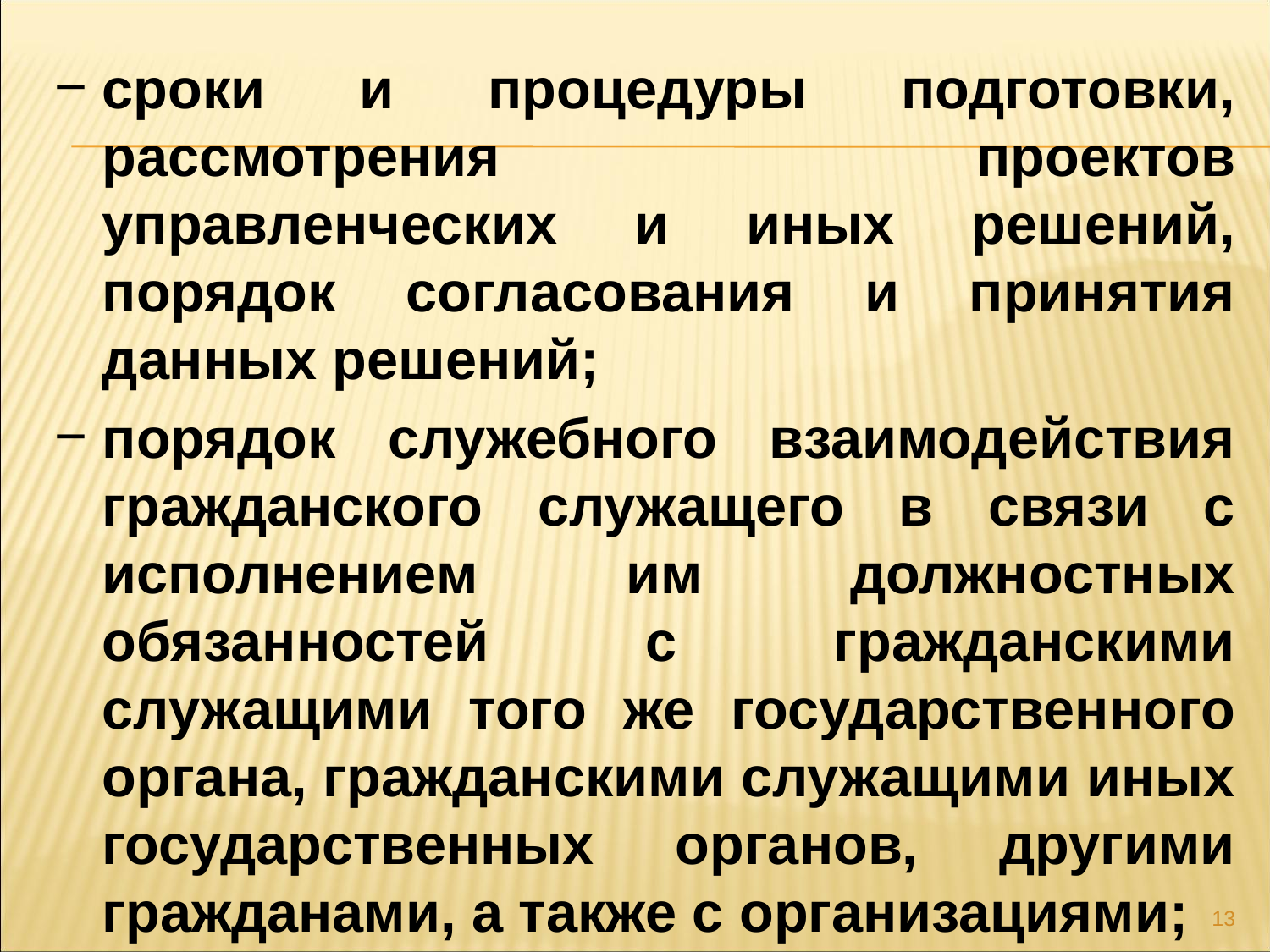

сроки и процедуры подготовки, рассмотрения проектов управленческих и иных решений, порядок согласования и принятия данных решений;
порядок служебного взаимодействия гражданского служащего в связи с исполнением им должностных обязанностей с гражданскими служащими того же государственного органа, гражданскими служащими иных государственных органов, другими гражданами, а также с организациями;

13